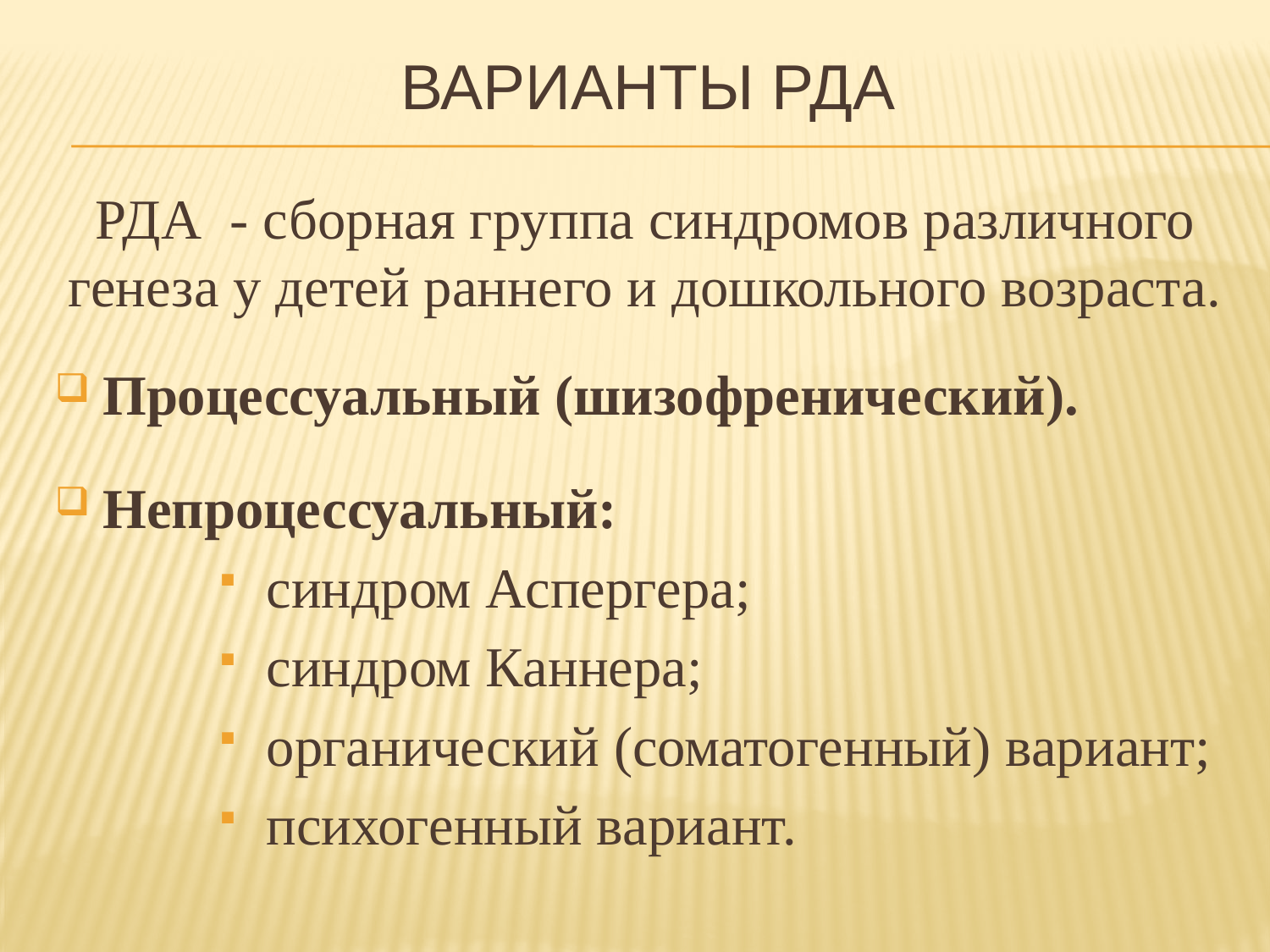

# Варианты рда
РДА  - сборная группа синдромов различного генеза у детей раннего и дошкольного возраста.

Процессуальный (шизофренический).

Непроцессуальный:
синдром Аспергера;
синдром Каннера;
органический (соматогенный) вариант;
психогенный вариант.